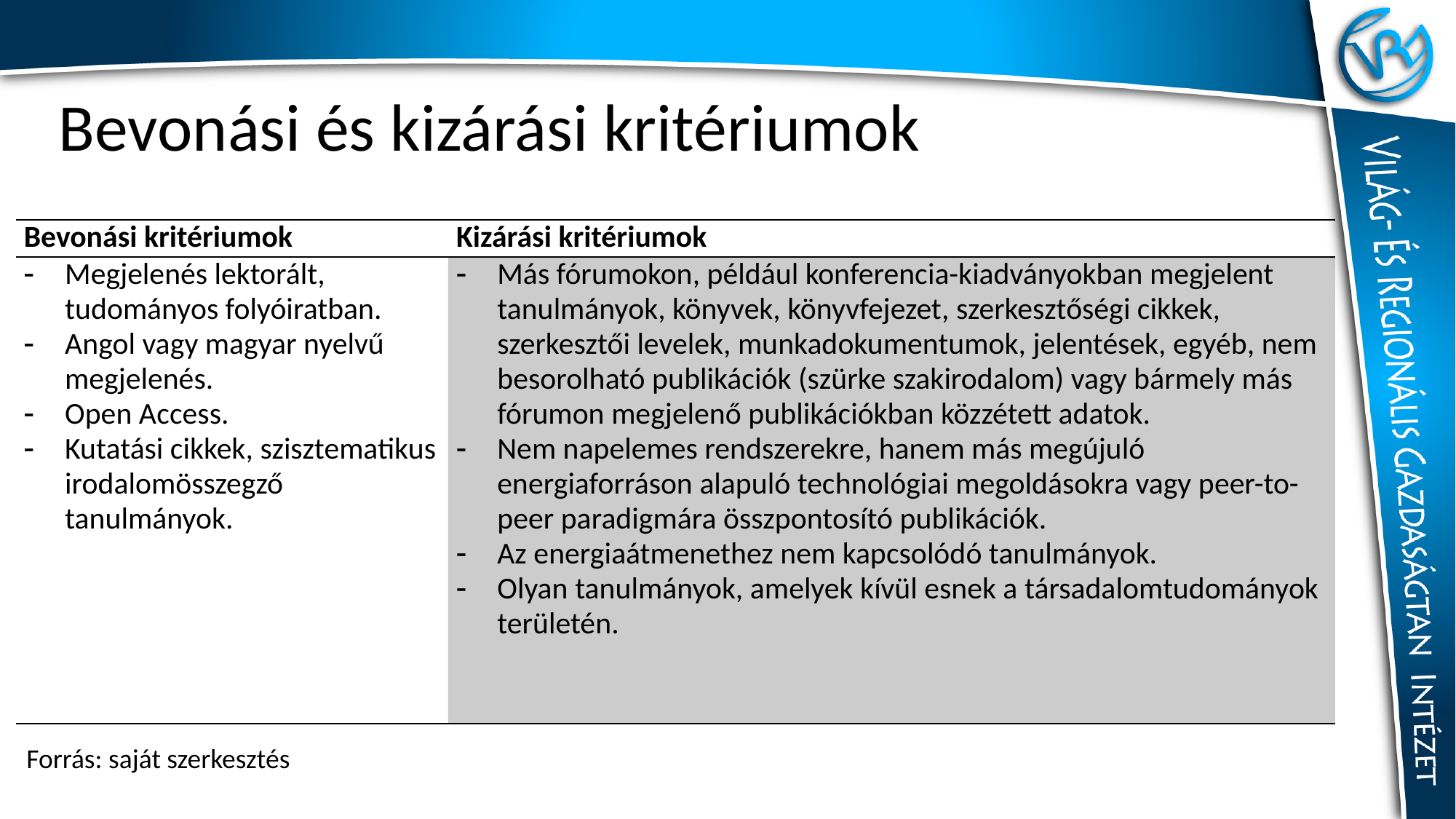

# Bevonási és kizárási kritériumok
| Bevonási kritériumok | Kizárási kritériumok |
| --- | --- |
| Megjelenés lektorált, tudományos folyóiratban. Angol vagy magyar nyelvű megjelenés. Open Access. Kutatási cikkek, szisztematikus irodalomösszegző tanulmányok. | Más fórumokon, például konferencia-kiadványokban megjelent tanulmányok, könyvek, könyvfejezet, szerkesztőségi cikkek, szerkesztői levelek, munkadokumentumok, jelentések, egyéb, nem besorolható publikációk (szürke szakirodalom) vagy bármely más fórumon megjelenő publikációkban közzétett adatok. Nem napelemes rendszerekre, hanem más megújuló energiaforráson alapuló technológiai megoldásokra vagy peer-to-peer paradigmára összpontosító publikációk. Az energiaátmenethez nem kapcsolódó tanulmányok. Olyan tanulmányok, amelyek kívül esnek a társadalomtudományok területén. |
Forrás: saját szerkesztés